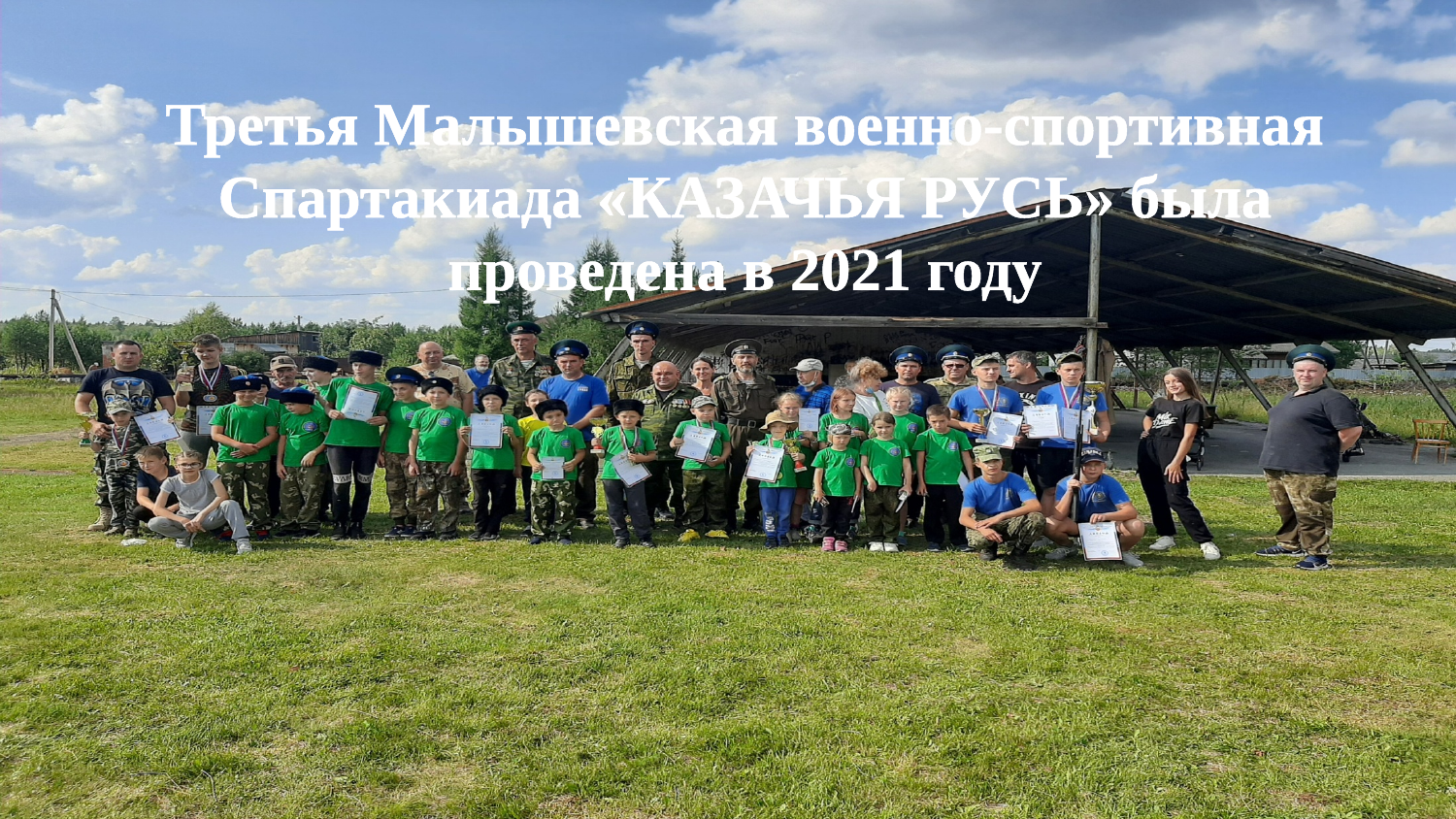

Третья Малышевская военно-спортивная Спартакиада «КАЗАЧЬЯ РУСЬ» была проведена в 2021 году